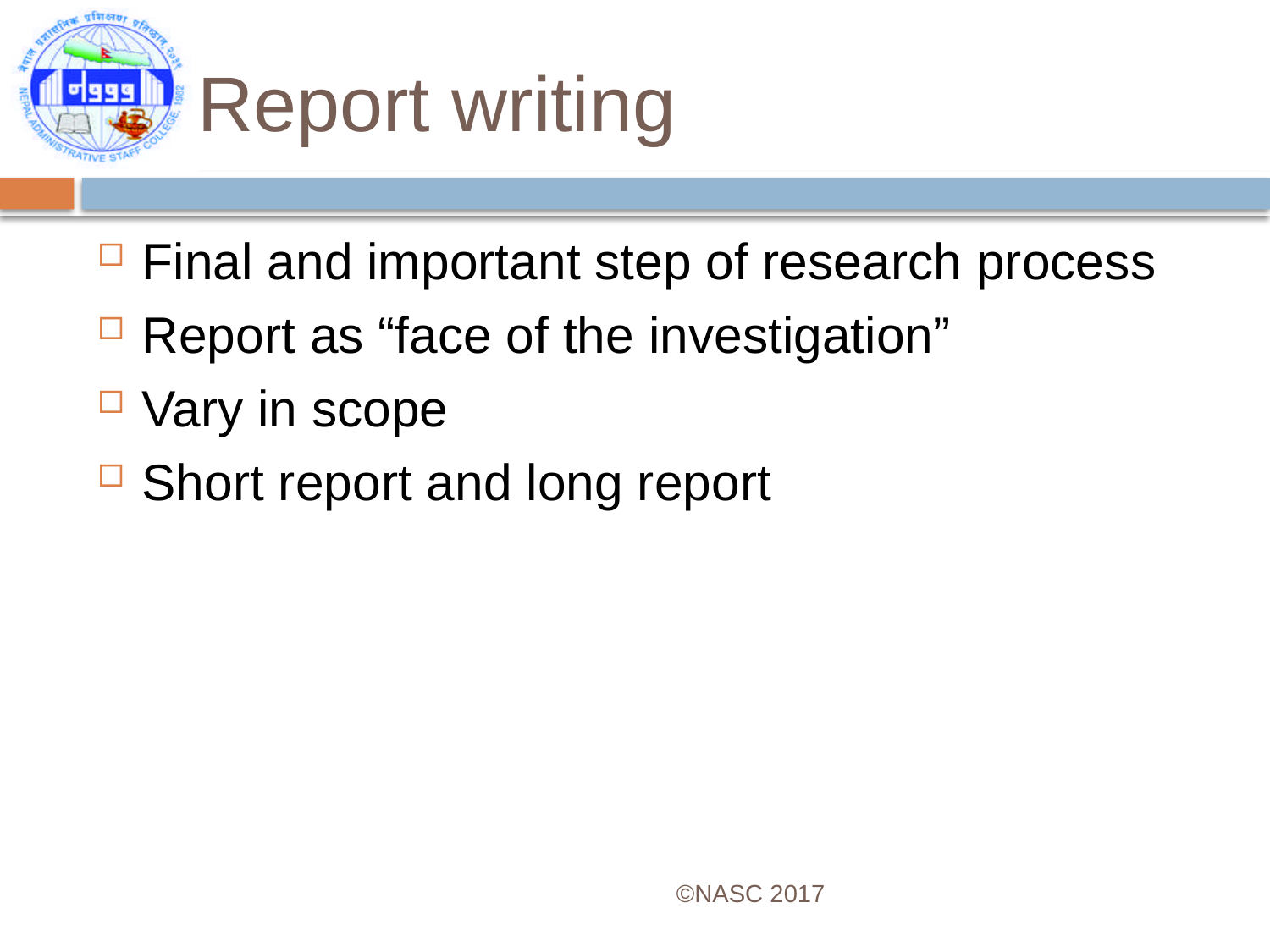

# Report writing
Final and important step of research process
Report as “face of the investigation”
Vary in scope
Short report and long report

©NASC 2017